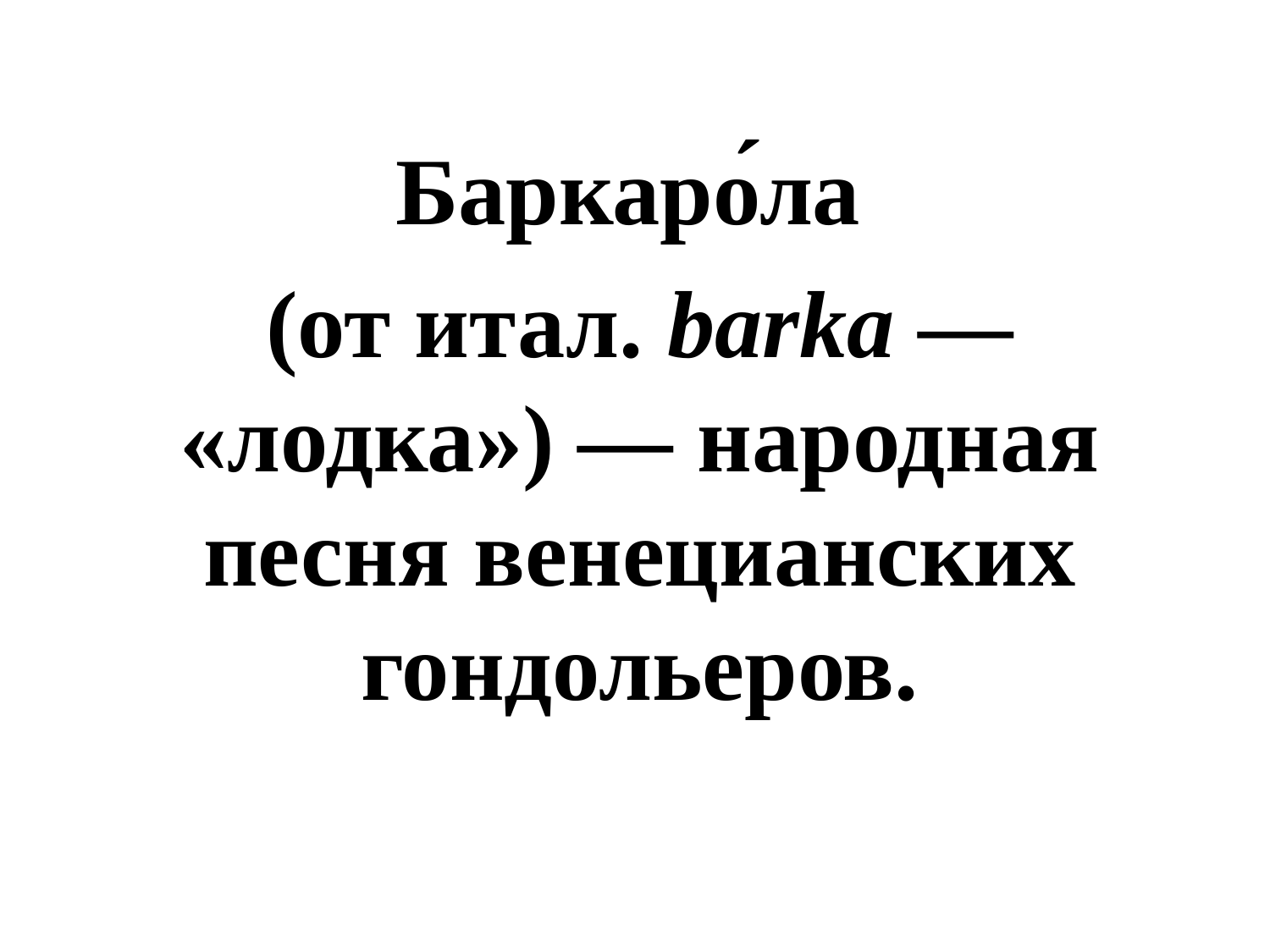

Баркаро́ла
(от итал. barka — «лодка») — народная песня венецианских гондольеров.